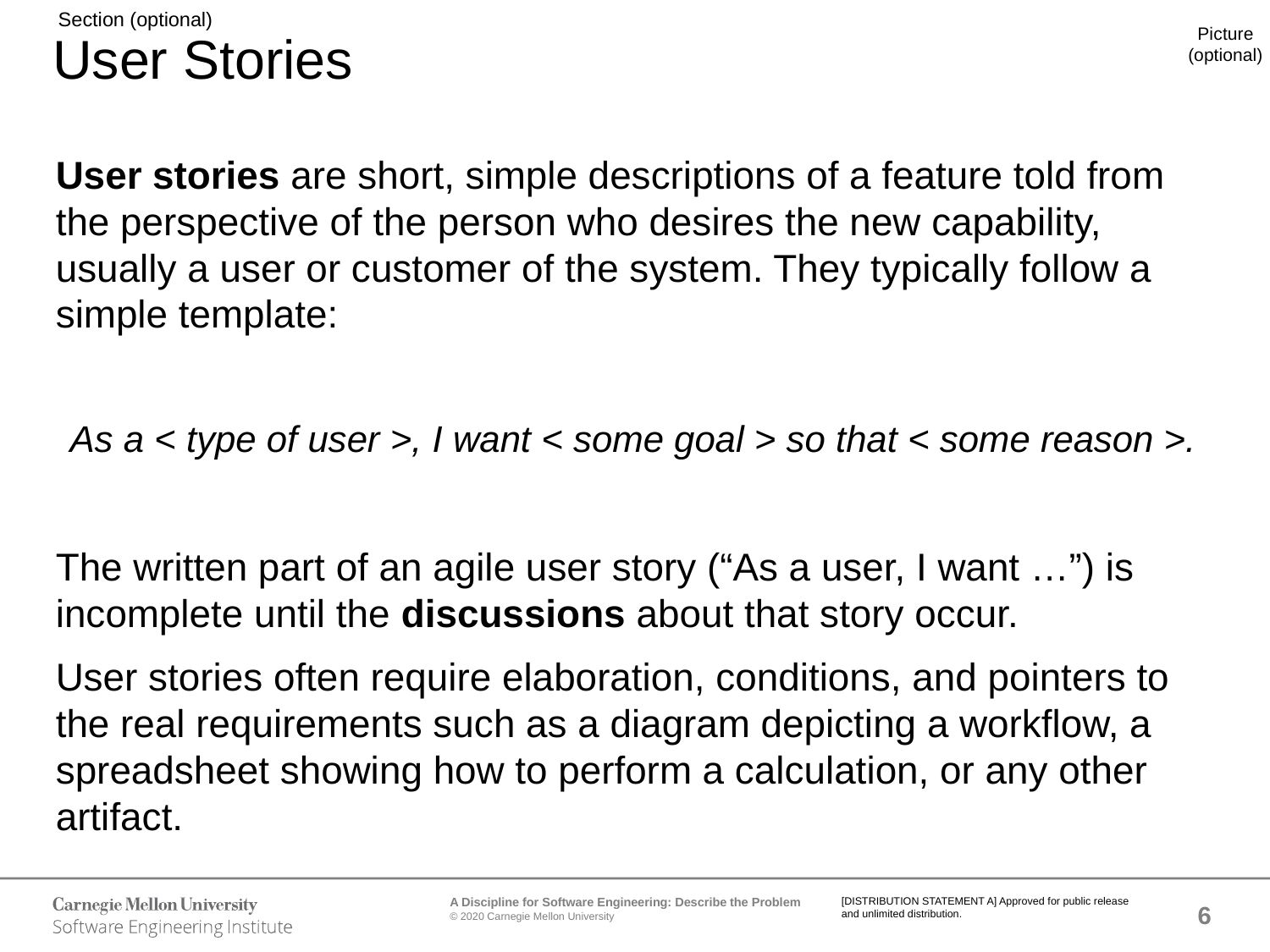

# User Stories
User stories are short, simple descriptions of a feature told from the perspective of the person who desires the new capability, usually a user or customer of the system. They typically follow a simple template:

As a < type of user >, I want < some goal > so that < some reason >.

The written part of an agile user story (“As a user, I want …”) is incomplete until the discussions about that story occur.
User stories often require elaboration, conditions, and pointers to the real requirements such as a diagram depicting a workflow, a spreadsheet showing how to perform a calculation, or any other artifact.